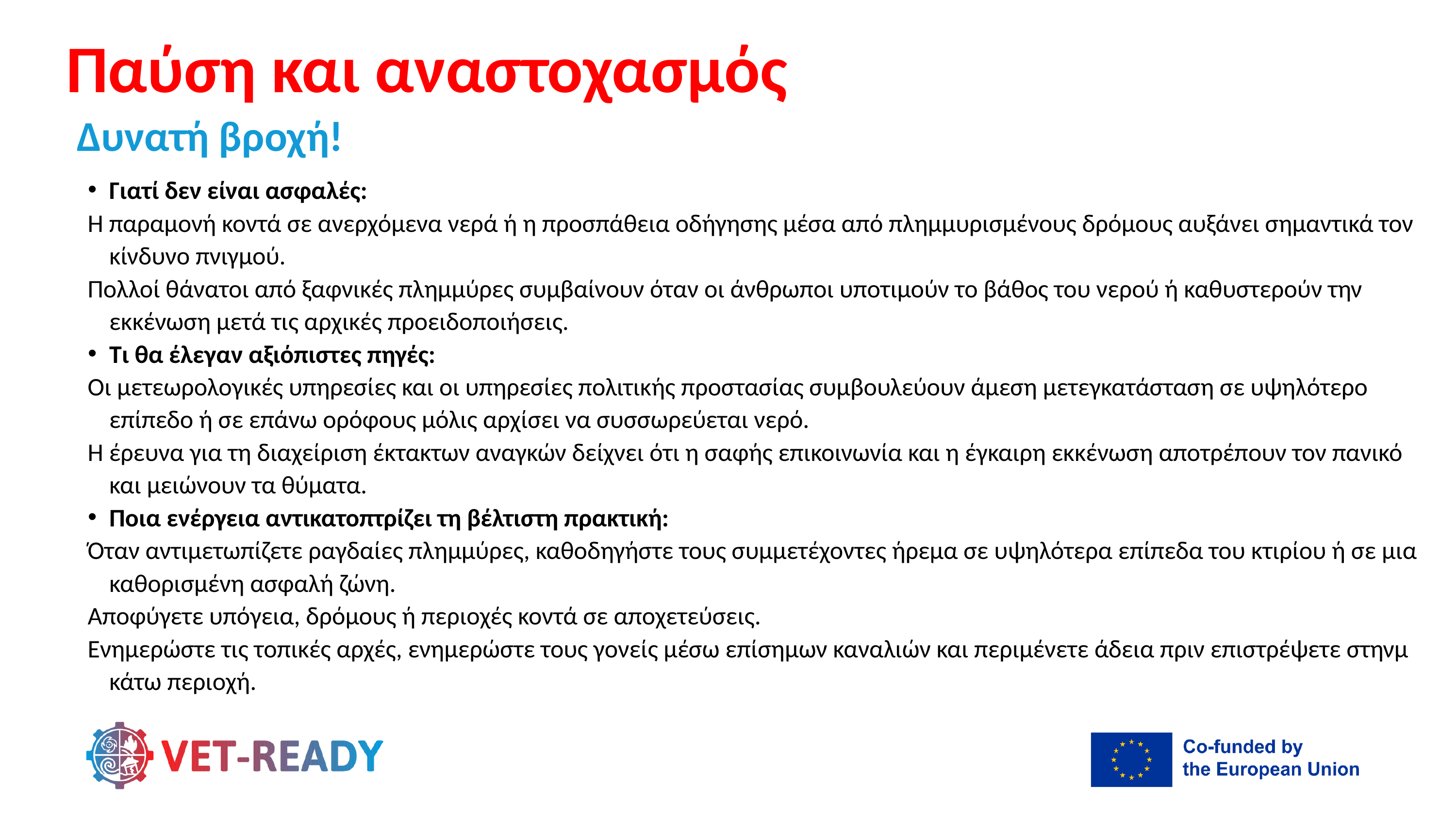

Παύση και αναστοχασμός

Δυνατή βροχή!
Γιατί δεν είναι ασφαλές:
Η παραμονή κοντά σε ανερχόμενα νερά ή η προσπάθεια οδήγησης μέσα από πλημμυρισμένους δρόμους αυξάνει σημαντικά τον κίνδυνο πνιγμού.
Πολλοί θάνατοι από ξαφνικές πλημμύρες συμβαίνουν όταν οι άνθρωποι υποτιμούν το βάθος του νερού ή καθυστερούν την εκκένωση μετά τις αρχικές προειδοποιήσεις.
Τι θα έλεγαν αξιόπιστες πηγές:
Οι μετεωρολογικές υπηρεσίες και οι υπηρεσίες πολιτικής προστασίας συμβουλεύουν άμεση μετεγκατάσταση σε υψηλότερο επίπεδο ή σε επάνω ορόφους μόλις αρχίσει να συσσωρεύεται νερό.
Η έρευνα για τη διαχείριση έκτακτων αναγκών δείχνει ότι η σαφής επικοινωνία και η έγκαιρη εκκένωση αποτρέπουν τον πανικό και μειώνουν τα θύματα.
Ποια ενέργεια αντικατοπτρίζει τη βέλτιστη πρακτική:
Όταν αντιμετωπίζετε ραγδαίες πλημμύρες, καθοδηγήστε τους συμμετέχοντες ήρεμα σε υψηλότερα επίπεδα του κτιρίου ή σε μια καθορισμένη ασφαλή ζώνη.
Αποφύγετε υπόγεια, δρόμους ή περιοχές κοντά σε αποχετεύσεις.
Ενημερώστε τις τοπικές αρχές, ενημερώστε τους γονείς μέσω επίσημων καναλιών και περιμένετε άδεια πριν επιστρέψετε στηνμ κάτω περιοχή.